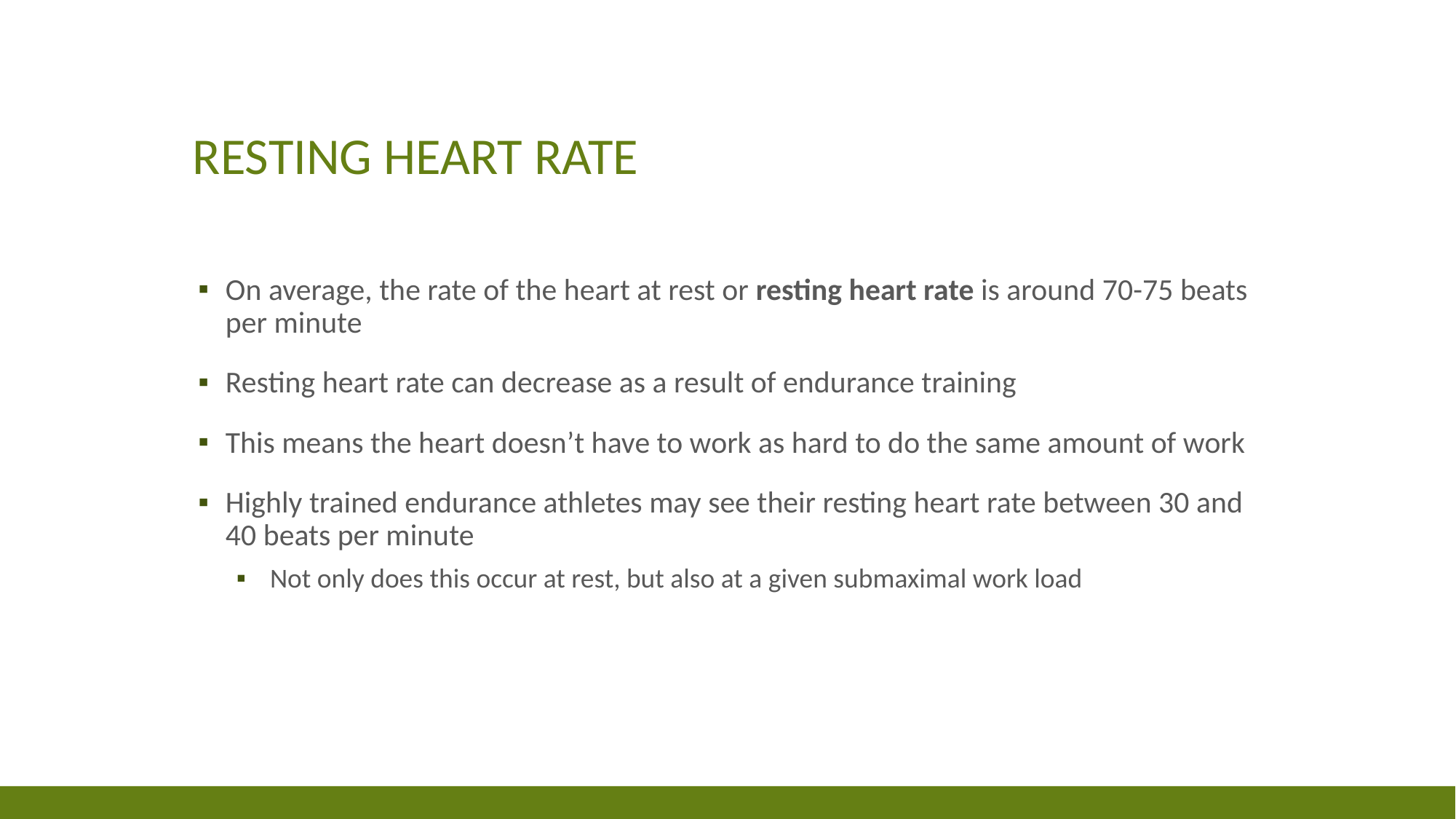

# Resting Heart Rate

On average, the rate of the heart at rest or resting heart rate is around 70-75 beats per minute
Resting heart rate can decrease as a result of endurance training
This means the heart doesn’t have to work as hard to do the same amount of work
Highly trained endurance athletes may see their resting heart rate between 30 and 40 beats per minute
 Not only does this occur at rest, but also at a given submaximal work load